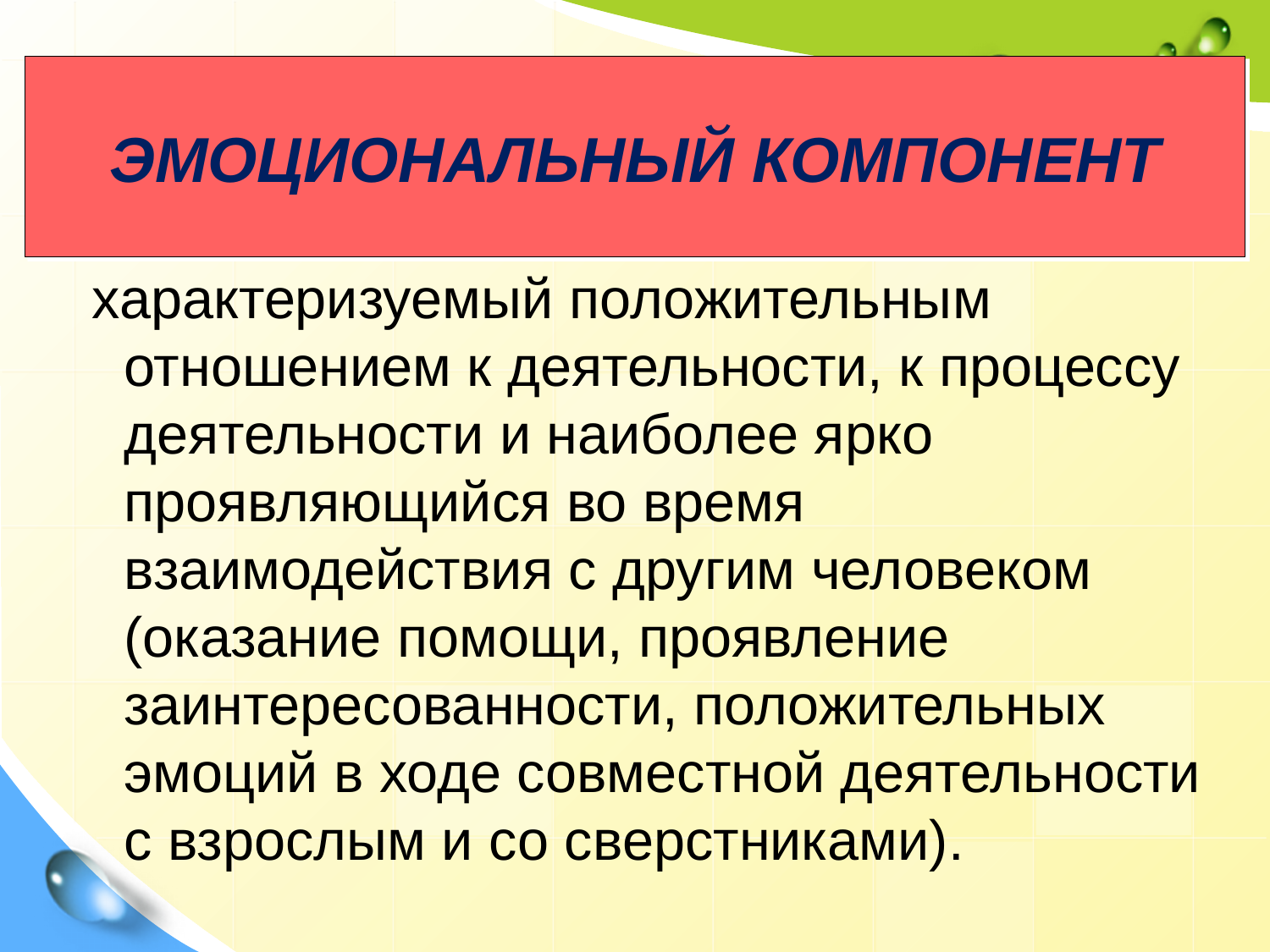

# ЭМОЦИОНАЛЬНЫЙ КОМПОНЕНТ
 характеризуемый положительным отношением к деятельности, к процессу деятельности и наиболее ярко проявляющийся во время взаимодействия с другим человеком (оказание помощи, проявление заинтересованности, положительных эмоций в ходе совместной деятельности с взрослым и со сверстниками).